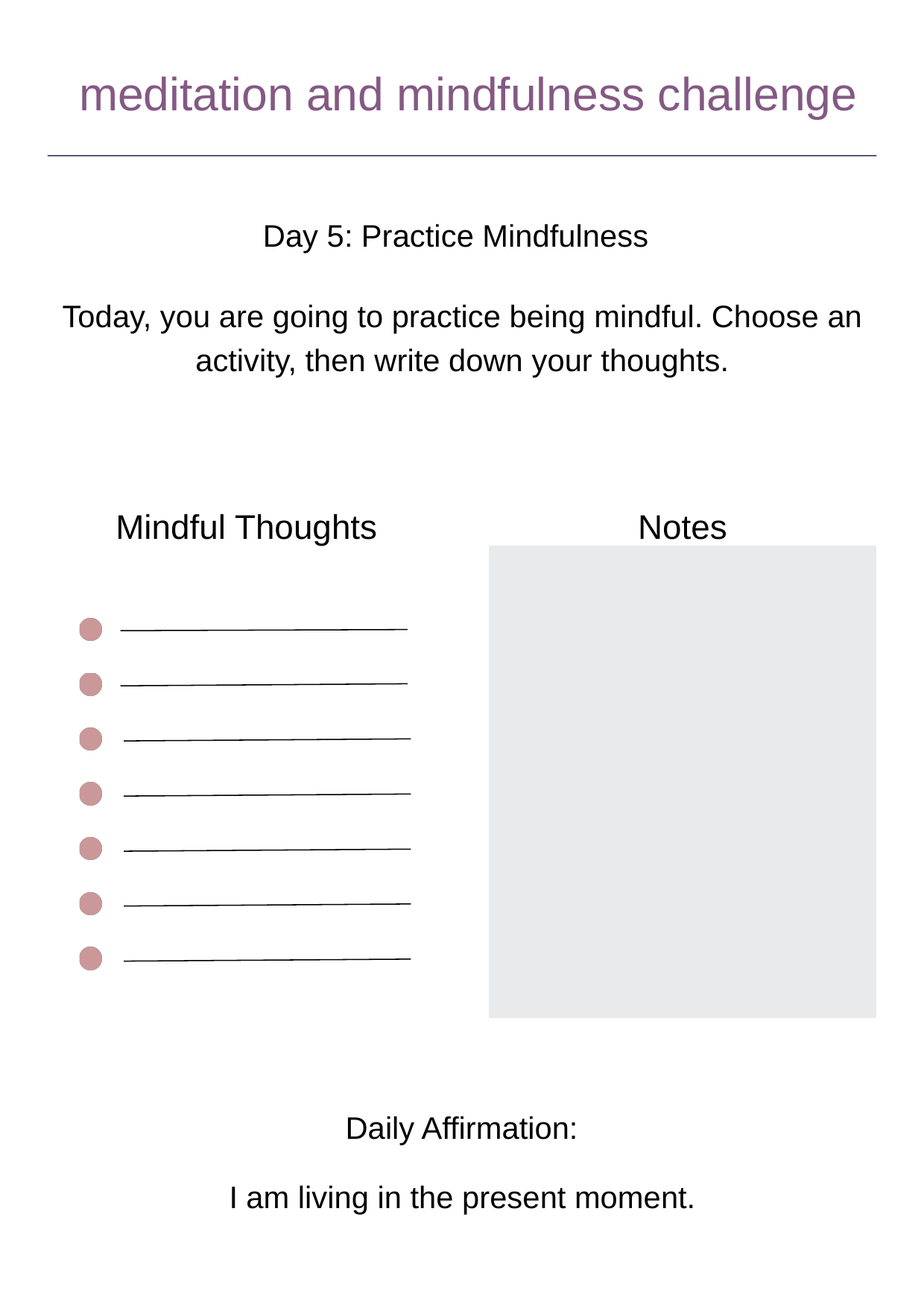

meditation and mindfulness challenge

Day 5: Practice Mindfulness
Today, you are going to practice being mindful. Choose an activity, then write down your thoughts.
Mindful Thoughts
Notes

Daily Affirmation:
I am living in the present moment.